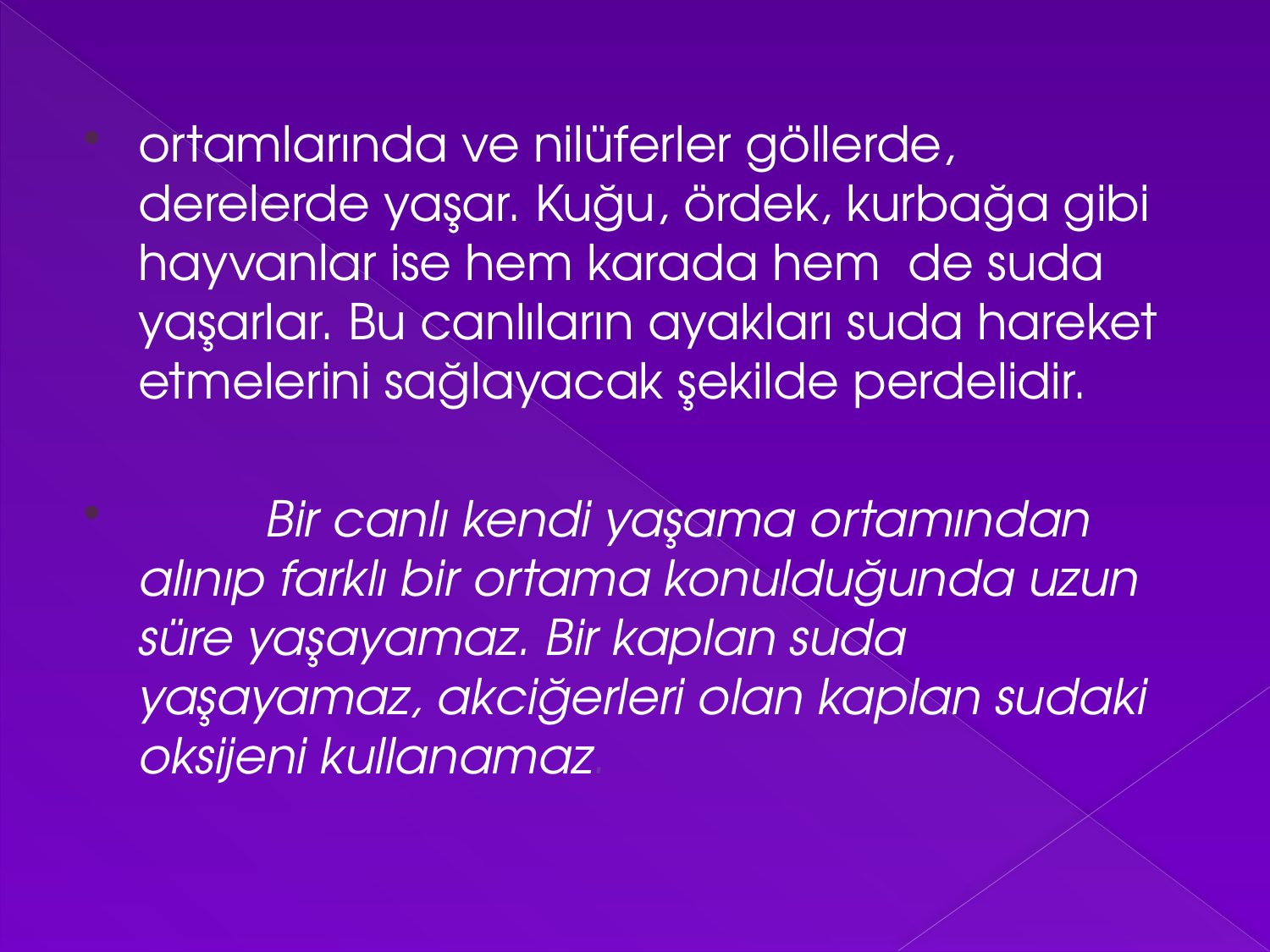

ortamlarında ve nilüferler göllerde, derelerde yaşar. Kuğu, ördek, kurbağa gibi hayvanlar ise hem karada hem  de suda yaşarlar. Bu canlıların ayakları suda hareket etmelerini sağlayacak şekilde perdelidir.

	Bir canlı kendi yaşama ortamından alınıp farklı bir ortama konulduğunda uzun süre yaşayamaz. Bir kaplan suda yaşayamaz, akciğerleri olan kaplan sudaki oksijeni kullanamaz.